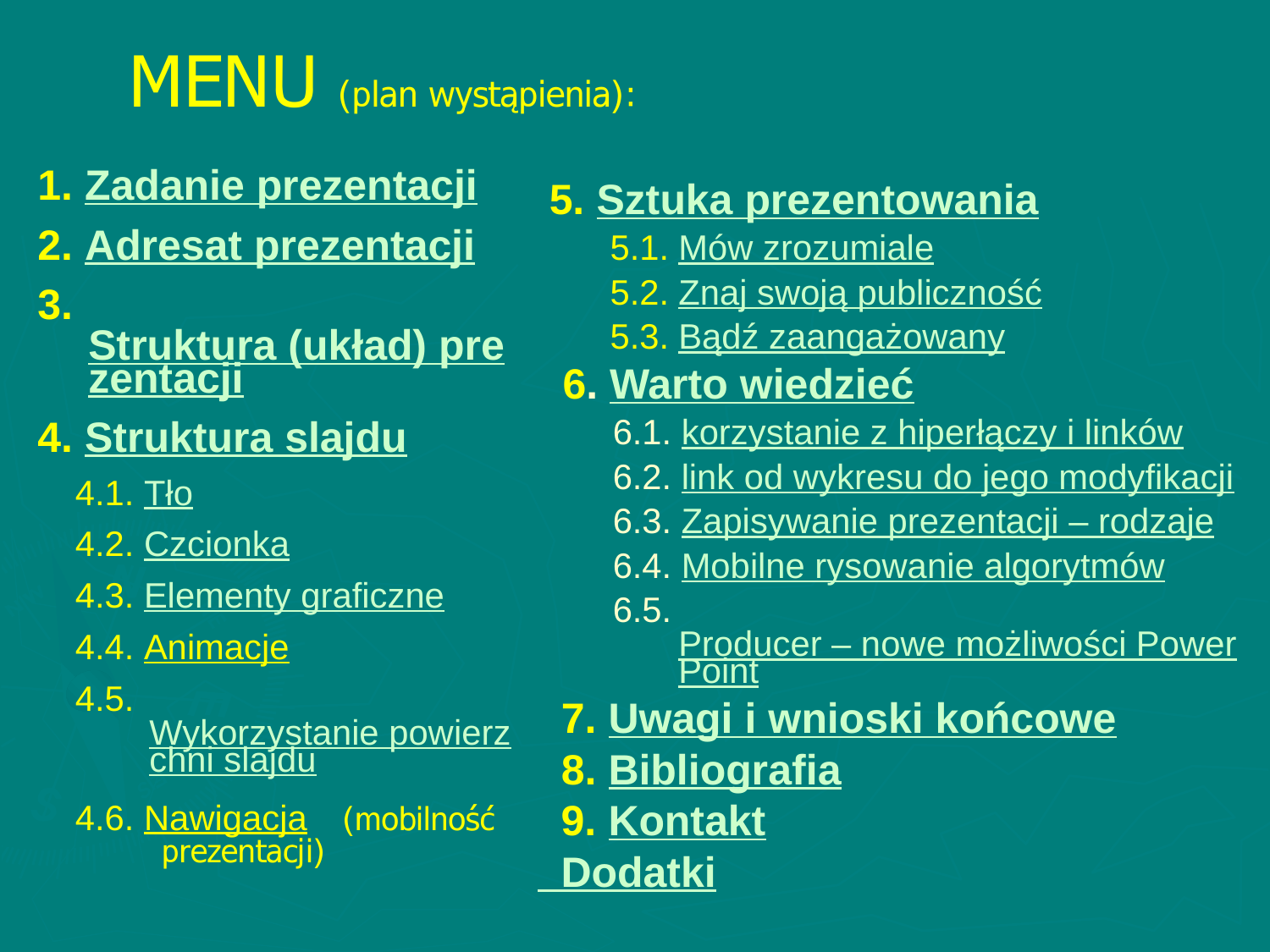

# MENU (plan wystąpienia):
1. Zadanie prezentacji
2. Adresat prezentacji
3. Struktura (układ) prezentacji
4. Struktura slajdu
4.1. Tło
4.2. Czcionka
4.3. Elementy graficzne
4.4. Animacje
4.5. Wykorzystanie powierzchni slajdu
4.6. Nawigacja   (mobilność prezentacji)

5. Sztuka prezentowania
 5.1. Mów zrozumiale
 5.2. Znaj swoją publiczność
 5.3. Bądź zaangażowany
6. Warto wiedzieć
6.1. korzystanie z hiperłączy i linków
6.2. link od wykresu do jego modyfikacji
6.3. Zapisywanie prezentacji – rodzaje
6.4. Mobilne rysowanie algorytmów
6.5. Producer – nowe możliwości PowerPoint
 7. Uwagi i wnioski końcowe
 8. Bibliografia
  9. Kontakt
  Dodatki